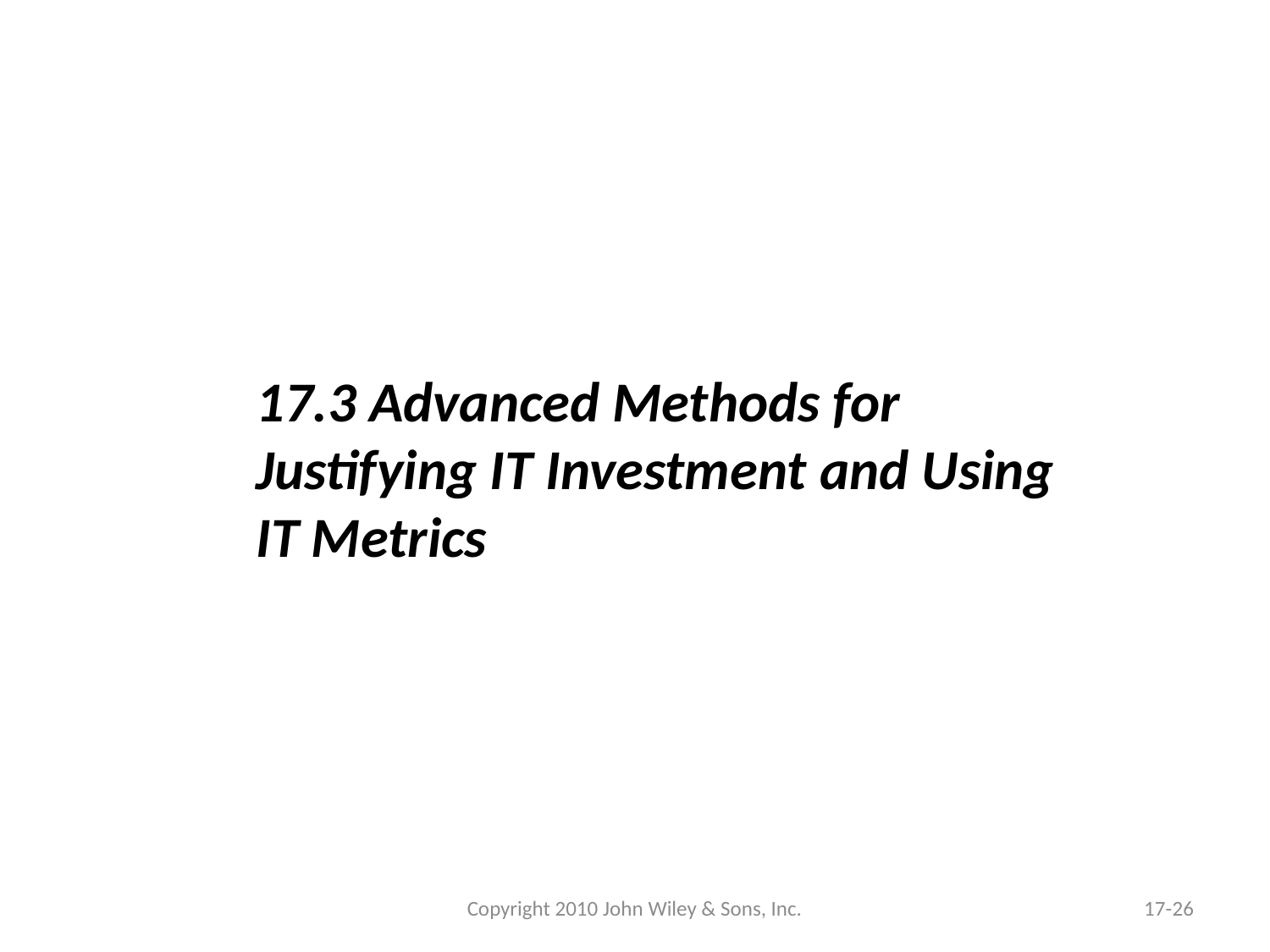

17.3 Advanced Methods for Justifying IT Investment and Using IT Metrics
Copyright 2010 John Wiley & Sons, Inc.
17-26